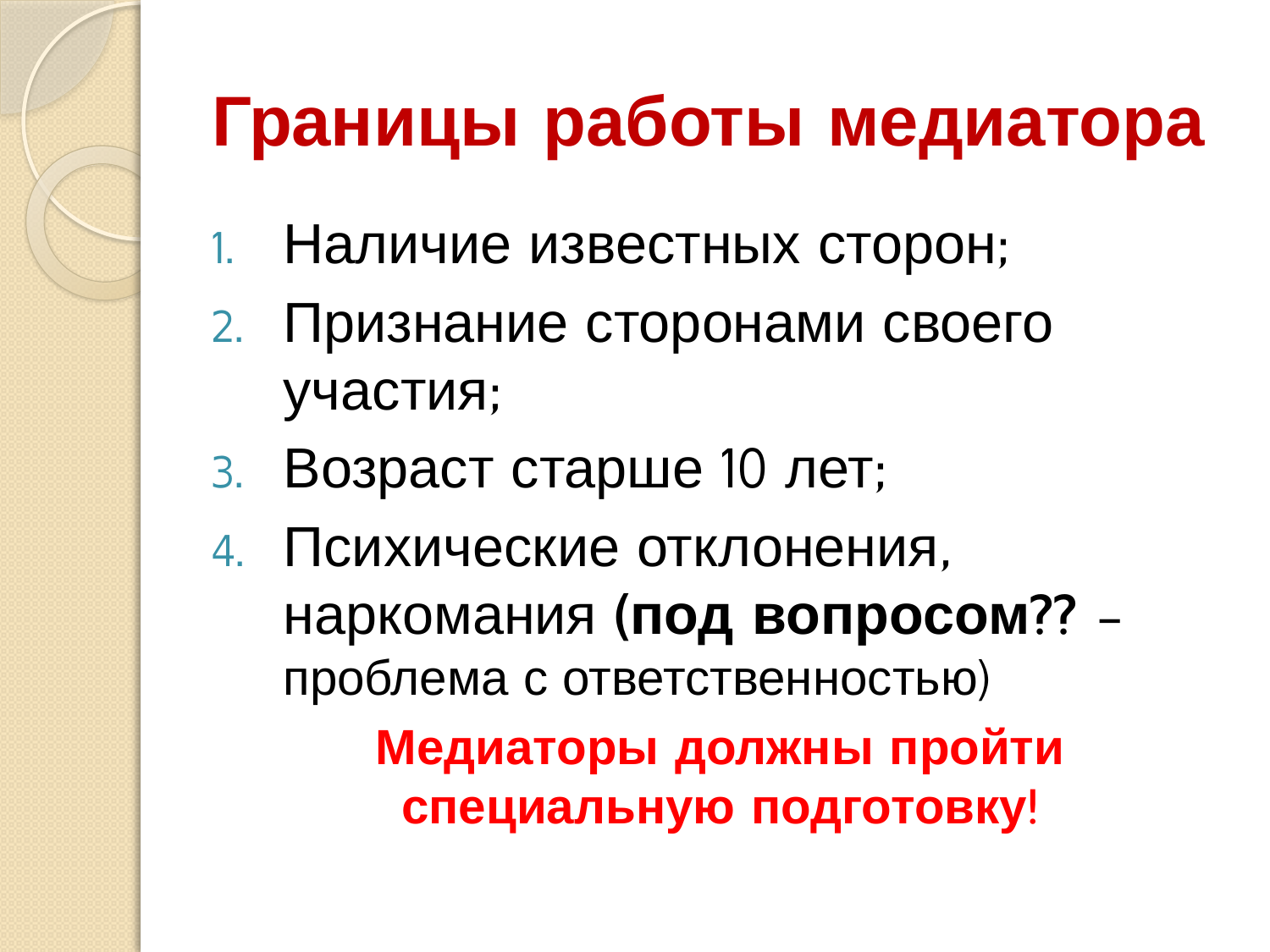

# Границы работы медиатора
Наличие известных сторон;
Признание сторонами своего участия;
Возраст старше 10 лет;
Психические отклонения, наркомания (под вопросом?? – проблема с ответственностью)
Медиаторы должны пройти специальную подготовку!